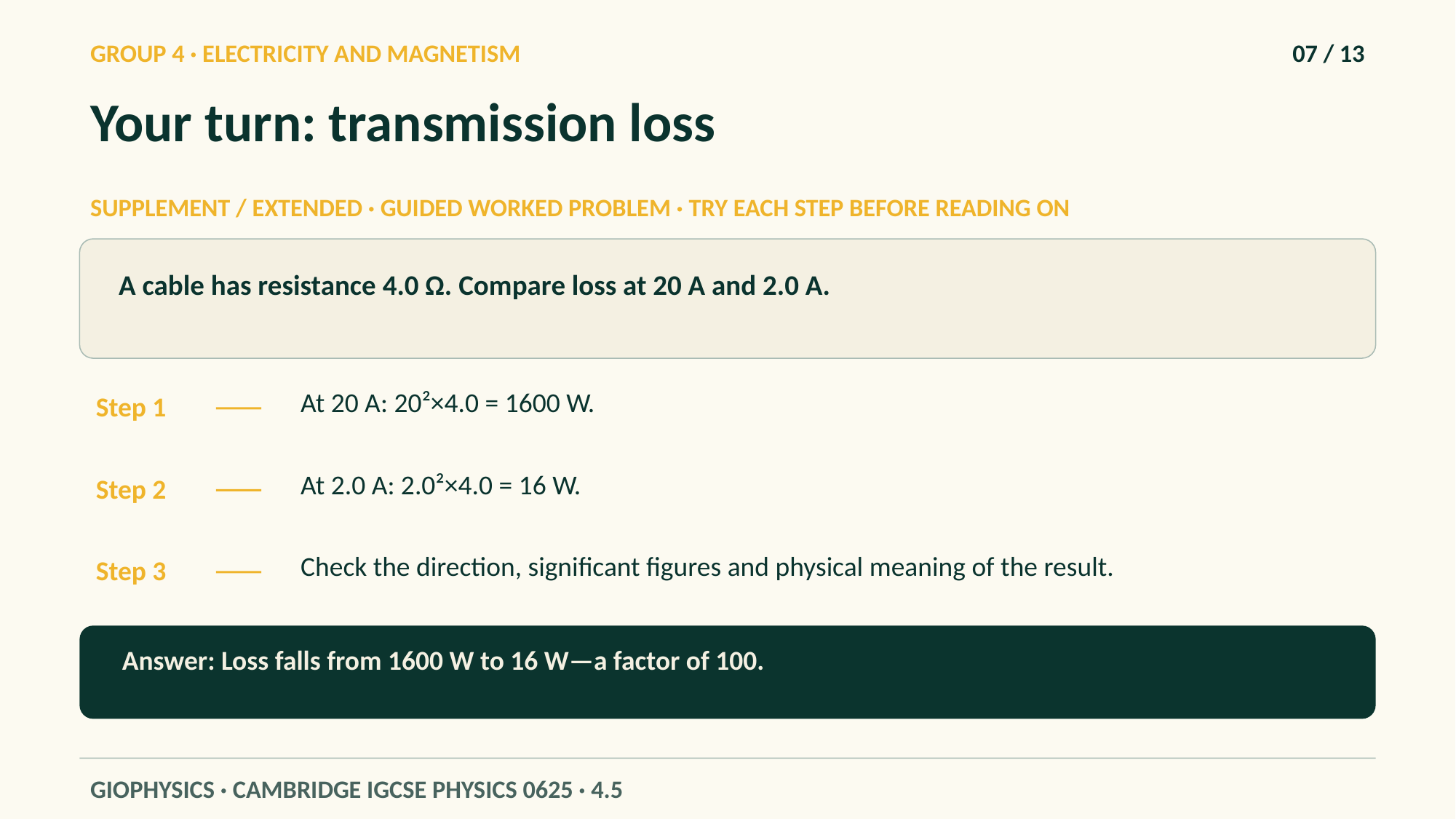

GROUP 4 · ELECTRICITY AND MAGNETISM
07 / 13
Your turn: transmission loss
SUPPLEMENT / EXTENDED · GUIDED WORKED PROBLEM · TRY EACH STEP BEFORE READING ON

A cable has resistance 4.0 Ω. Compare loss at 20 A and 2.0 A.
At 20 A: 20²×4.0 = 1600 W.
Step 1

At 2.0 A: 2.0²×4.0 = 16 W.
Step 2

Check the direction, significant figures and physical meaning of the result.
Step 3

Answer: Loss falls from 1600 W to 16 W—a factor of 100.

GIOPHYSICS · CAMBRIDGE IGCSE PHYSICS 0625 · 4.5